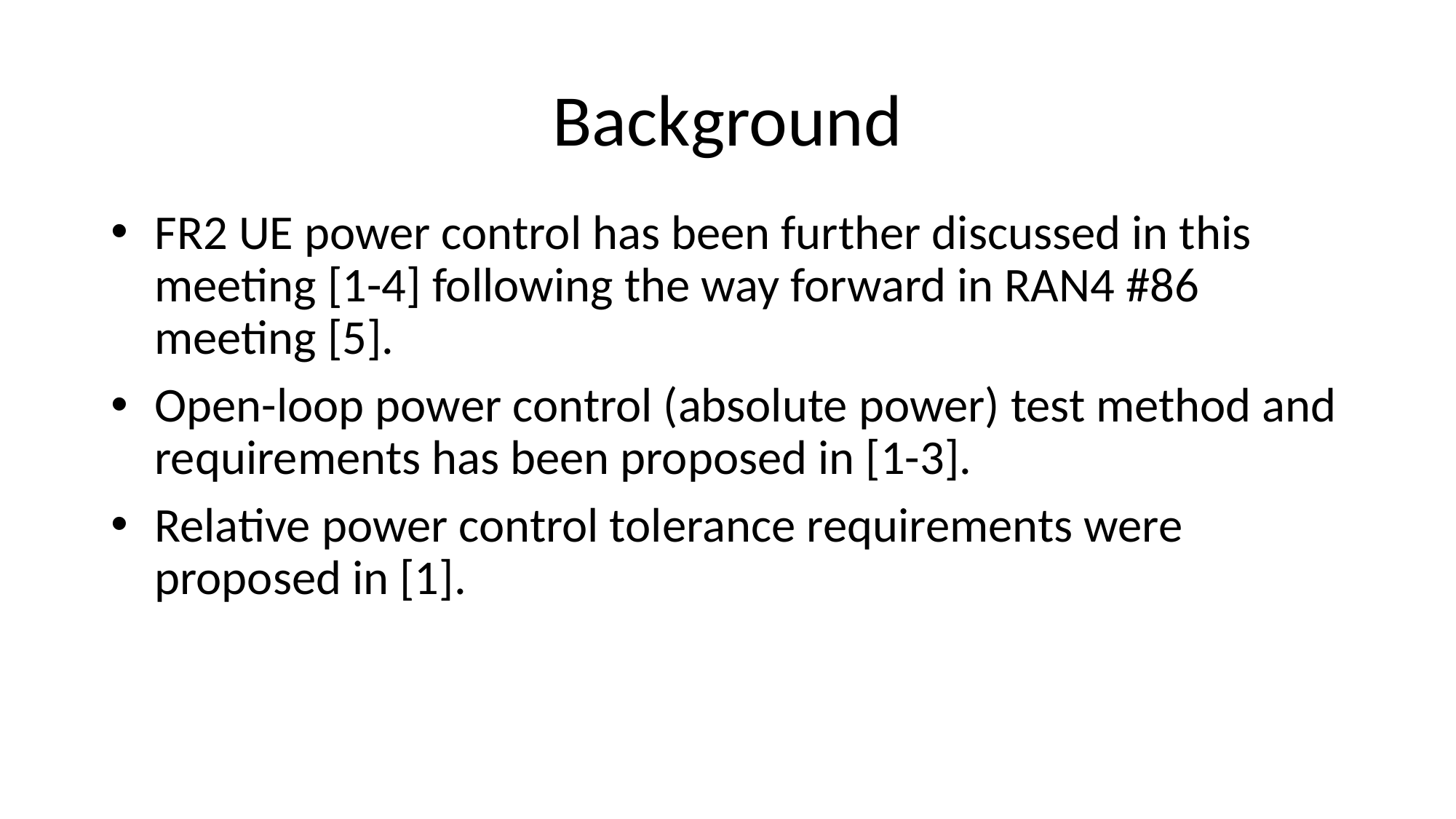

# Background
FR2 UE power control has been further discussed in this meeting [1-4] following the way forward in RAN4 #86 meeting [5].
Open-loop power control (absolute power) test method and requirements has been proposed in [1-3].
Relative power control tolerance requirements were proposed in [1].